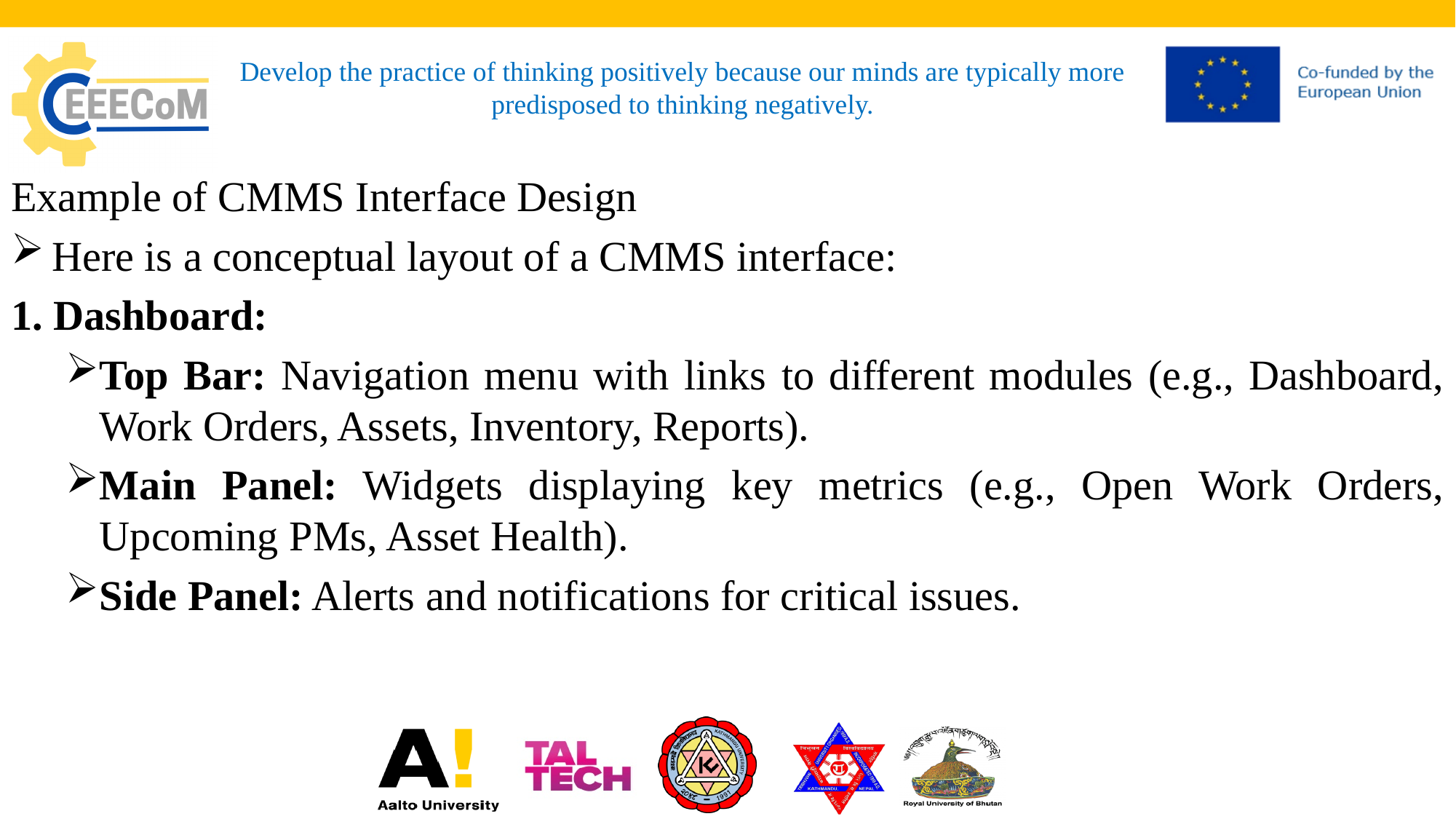

# Develop the practice of thinking positively because our minds are typically more predisposed to thinking negatively.
Example of CMMS Interface Design
Here is a conceptual layout of a CMMS interface:
1. Dashboard:
Top Bar: Navigation menu with links to different modules (e.g., Dashboard, Work Orders, Assets, Inventory, Reports).
Main Panel: Widgets displaying key metrics (e.g., Open Work Orders, Upcoming PMs, Asset Health).
Side Panel: Alerts and notifications for critical issues.